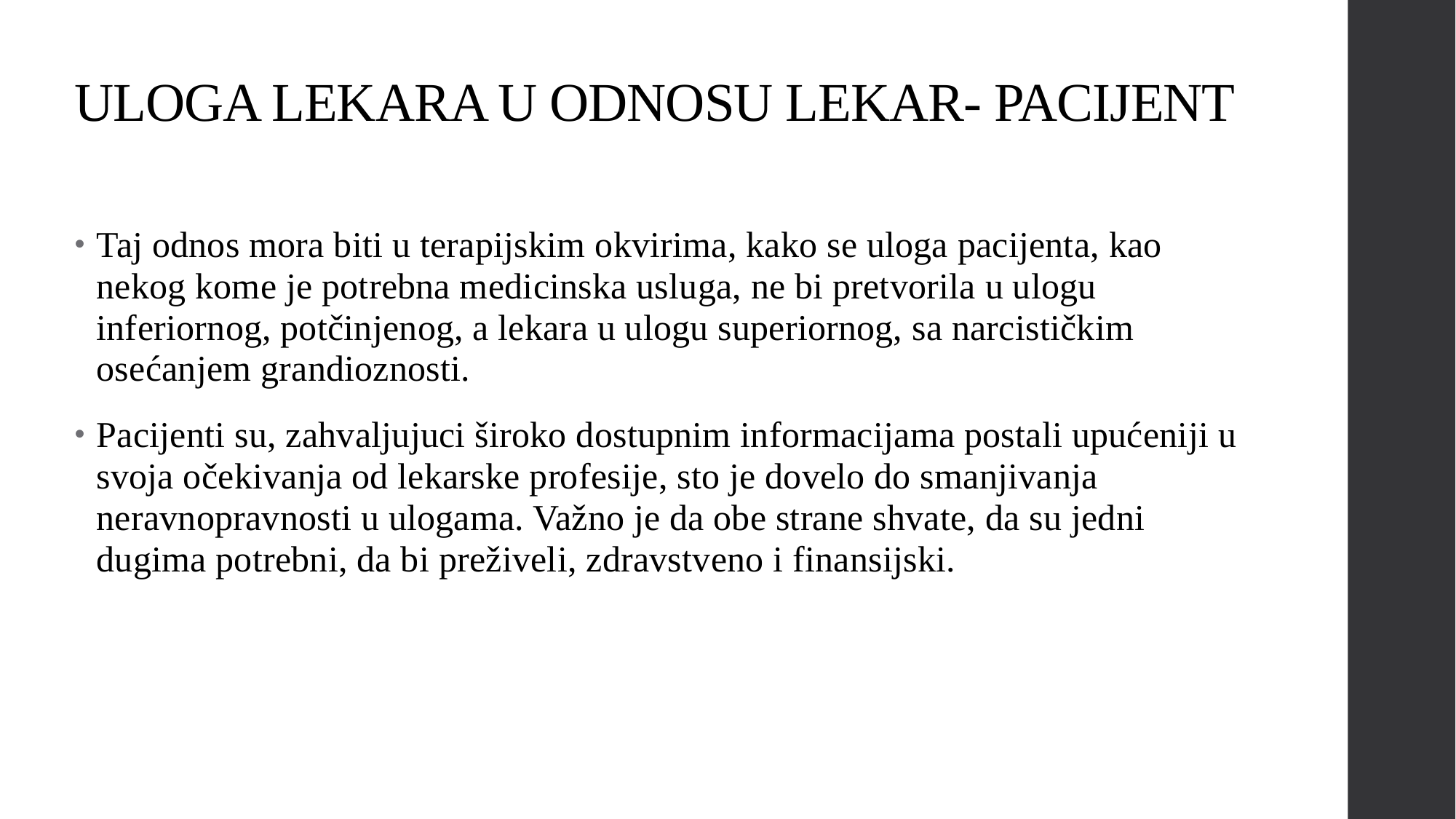

# ULOGA LEKARA U ODNOSU LEKAR- PACIJENT
Taj odnos mora biti u terapijskim okvirima, kako se uloga pacijenta, kao nekog kome je potrebna medicinska usluga, ne bi pretvorila u ulogu inferiornog, potčinjenog, a lekara u ulogu superiornog, sa narcističkim osećanjem grandioznosti.
Pacijenti su, zahvaljujuci široko dostupnim informacijama postali upućeniji u svoja očekivanja od lekarske profesije, sto je dovelo do smanjivanja neravnopravnosti u ulogama. Važno je da obe strane shvate, da su jedni dugima potrebni, da bi preživeli, zdravstveno i finansijski.